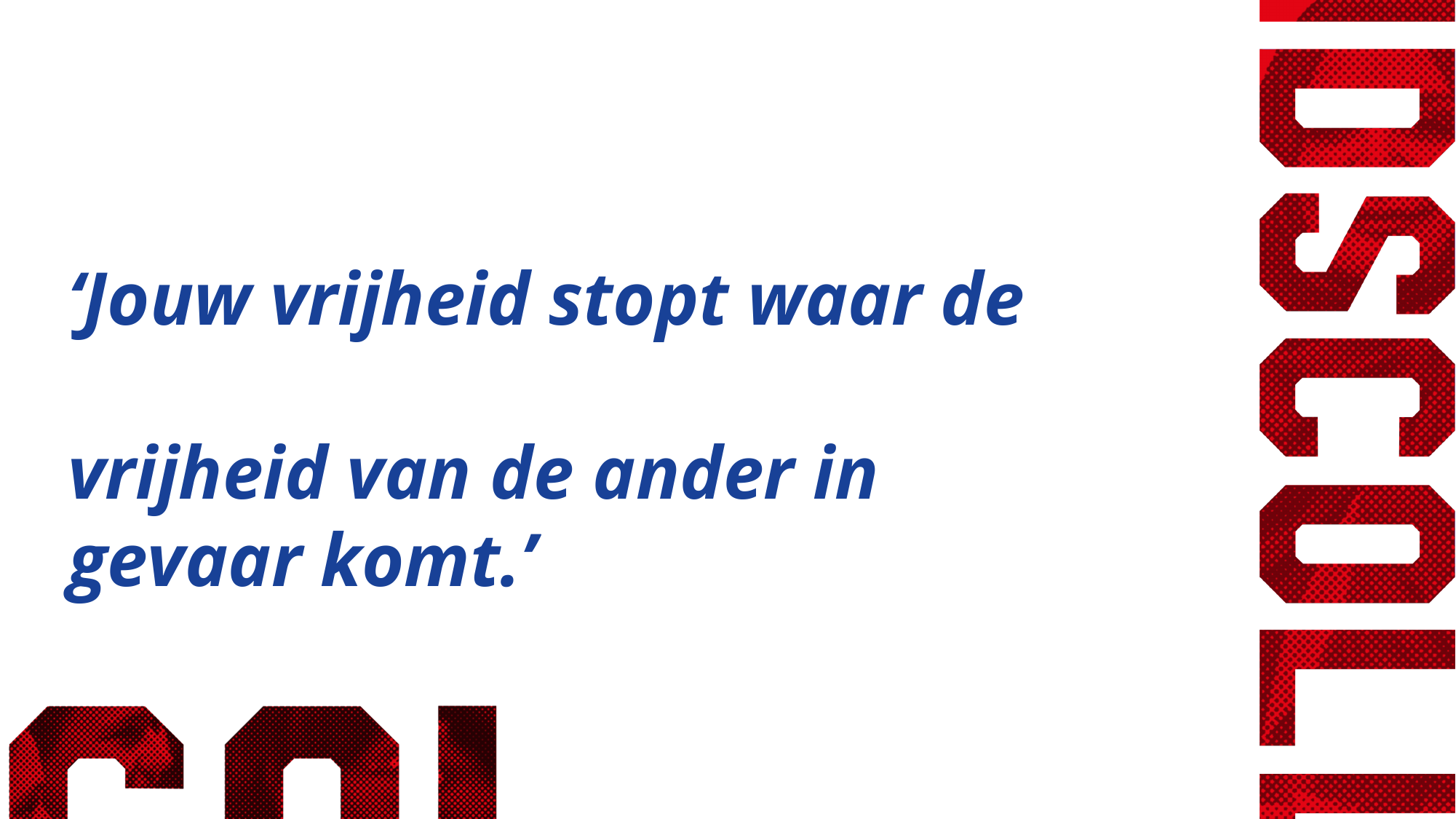

‘Jouw vrijheid stopt waar de
vrijheid van de ander in gevaar komt.’